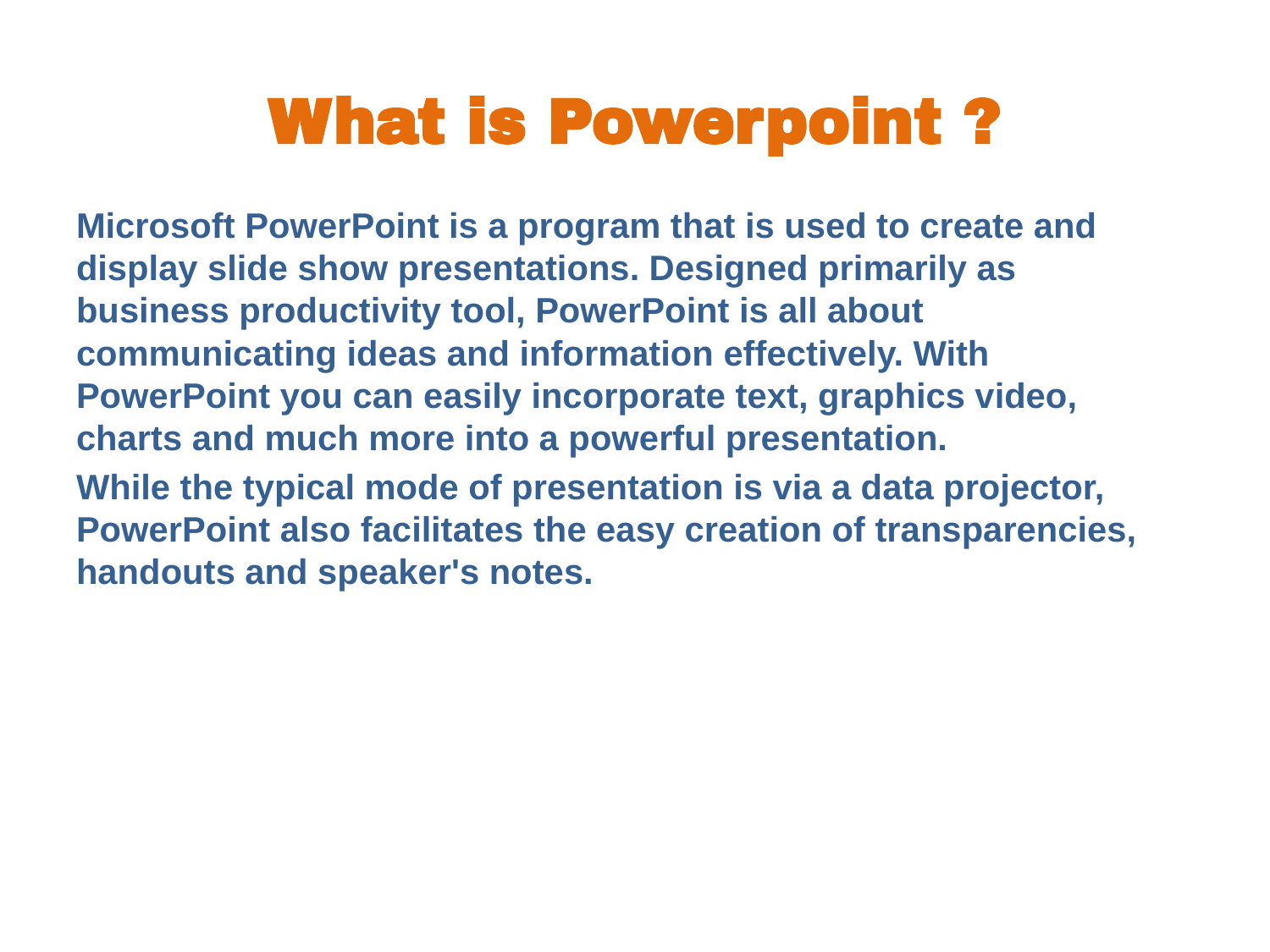

# What is Powerpoint ?
Microsoft PowerPoint is a program that is used to create and display slide show presentations. Designed primarily as business productivity tool, PowerPoint is all about communicating ideas and information effectively. With PowerPoint you can easily incorporate text, graphics video, charts and much more into a powerful presentation.
While the typical mode of presentation is via a data projector, PowerPoint also facilitates the easy creation of transparencies, handouts and speaker's notes.